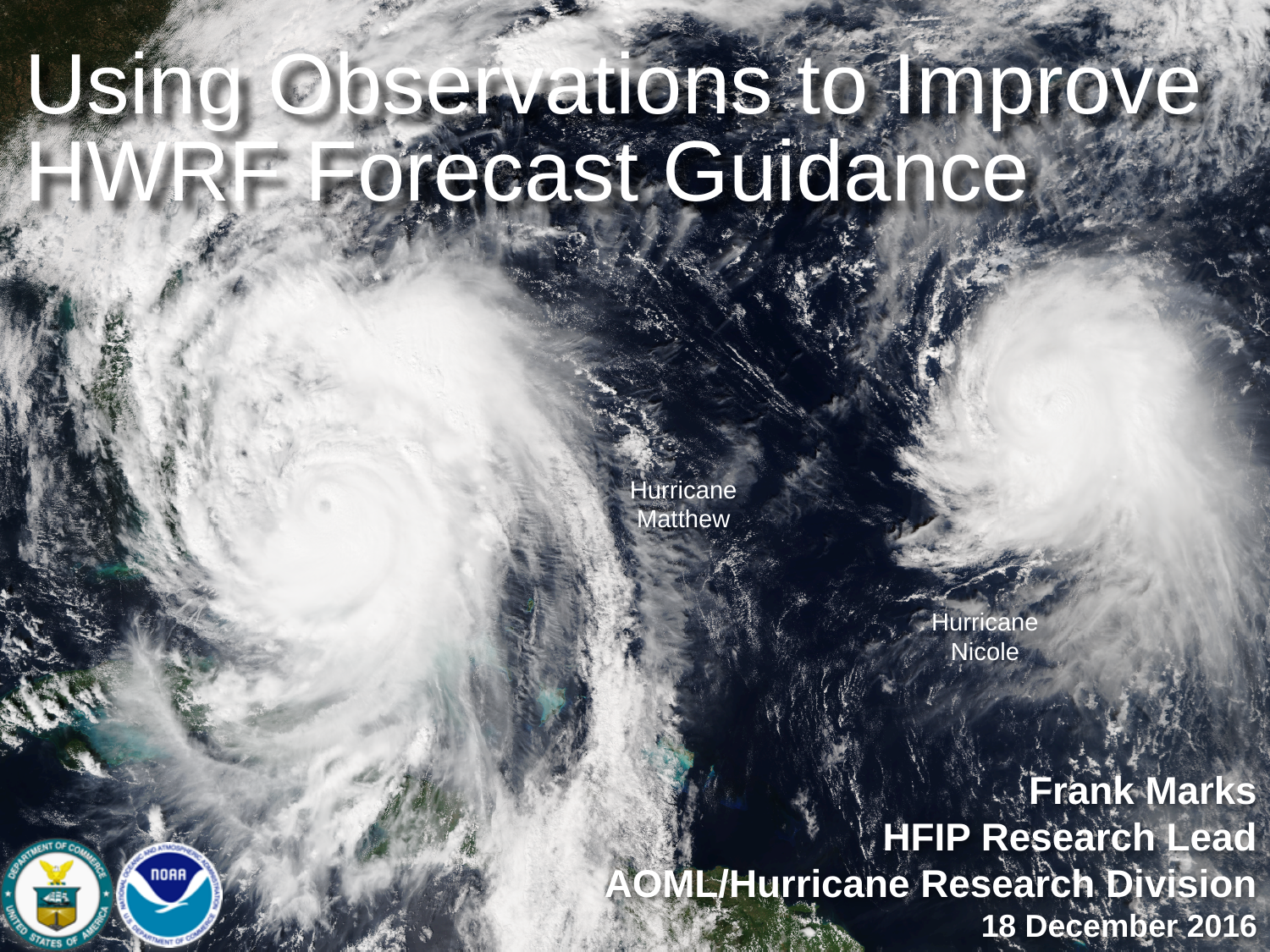

Using Observations to Improve HWRF Forecast Guidance
Frank Marks
HFIP Research Lead
AOML/Hurricane Research Division
18 December 2016